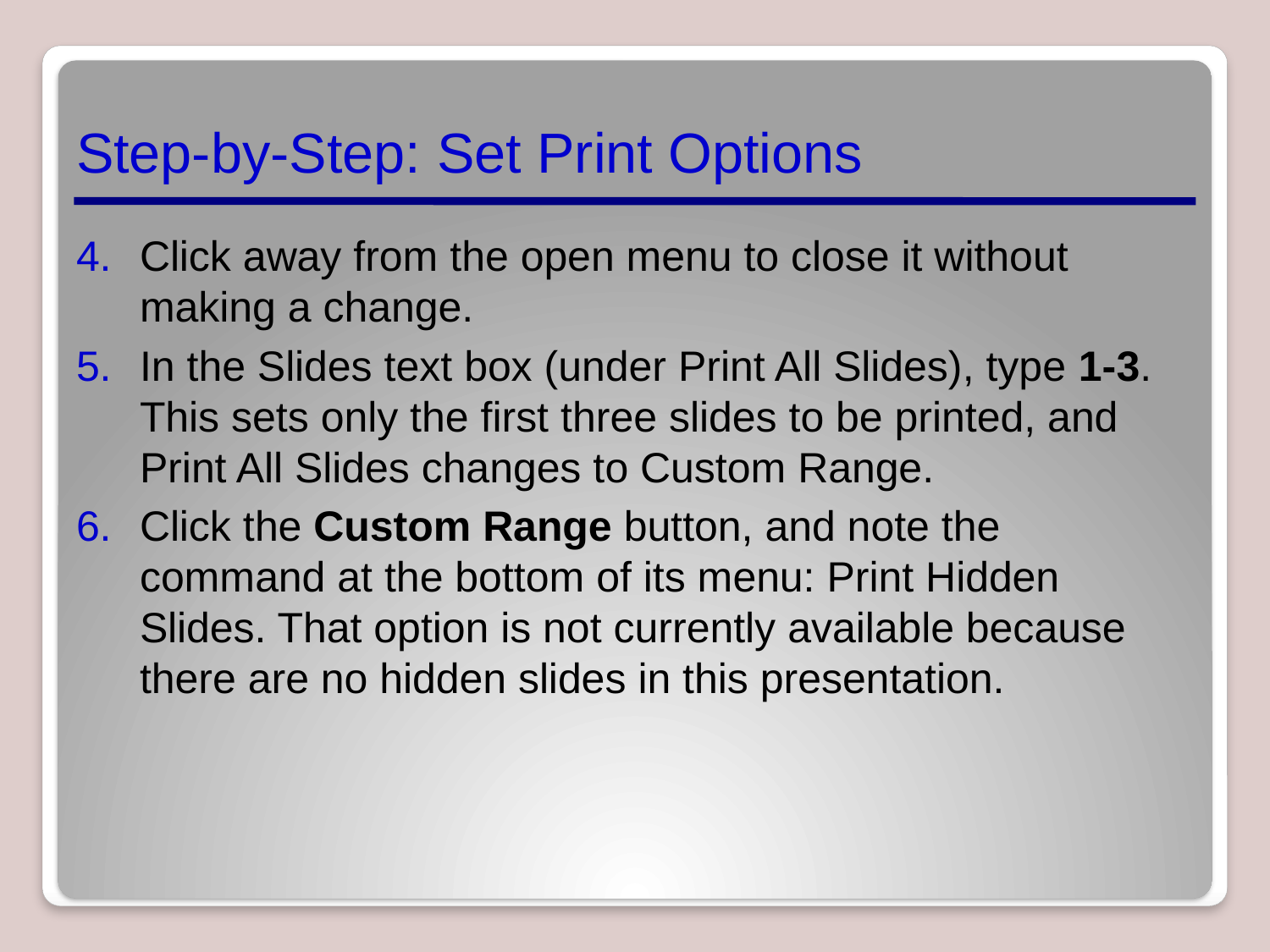

# Step-by-Step: Set Print Options
Click away from the open menu to close it without making a change.
In the Slides text box (under Print All Slides), type 1-3. This sets only the first three slides to be printed, and Print All Slides changes to Custom Range.
Click the Custom Range button, and note the command at the bottom of its menu: Print Hidden Slides. That option is not currently available because there are no hidden slides in this presentation.